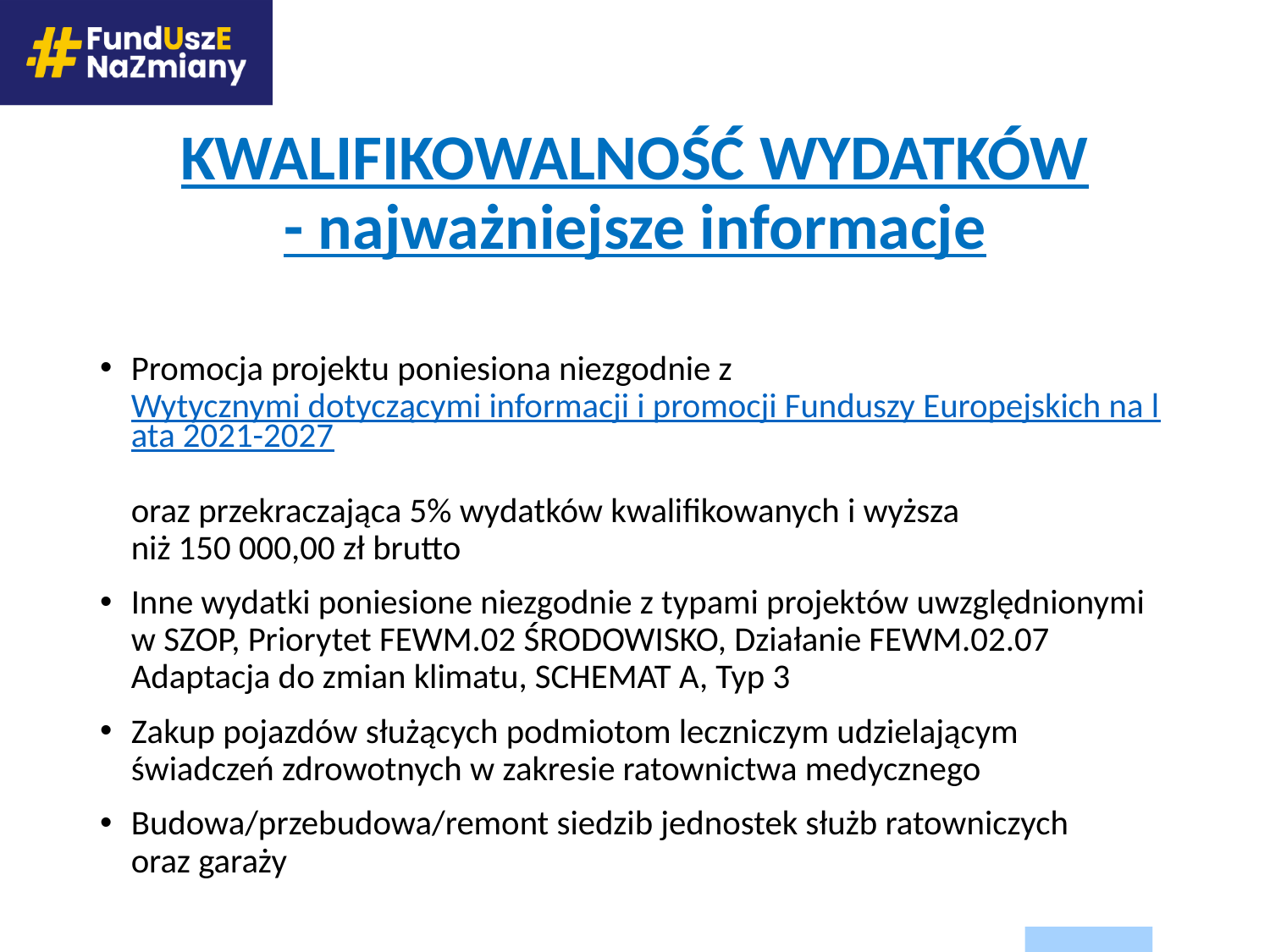

# KWALIFIKOWALNOŚĆ WYDATKÓW - najważniejsze informacje

Promocja projektu poniesiona niezgodnie z Wytycznymi dotyczącymi informacji i promocji Funduszy Europejskich na lata 2021-2027
oraz przekraczająca 5% wydatków kwalifikowanych i wyższa
niż 150 000,00 zł brutto
Inne wydatki poniesione niezgodnie z typami projektów uwzględnionymi
w SZOP, Priorytet FEWM.02 ŚRODOWISKO, Działanie FEWM.02.07 Adaptacja do zmian klimatu, SCHEMAT A, Typ 3
Zakup pojazdów służących podmiotom leczniczym udzielającym świadczeń zdrowotnych w zakresie ratownictwa medycznego
Budowa/przebudowa/remont siedzib jednostek służb ratowniczych
oraz garaży